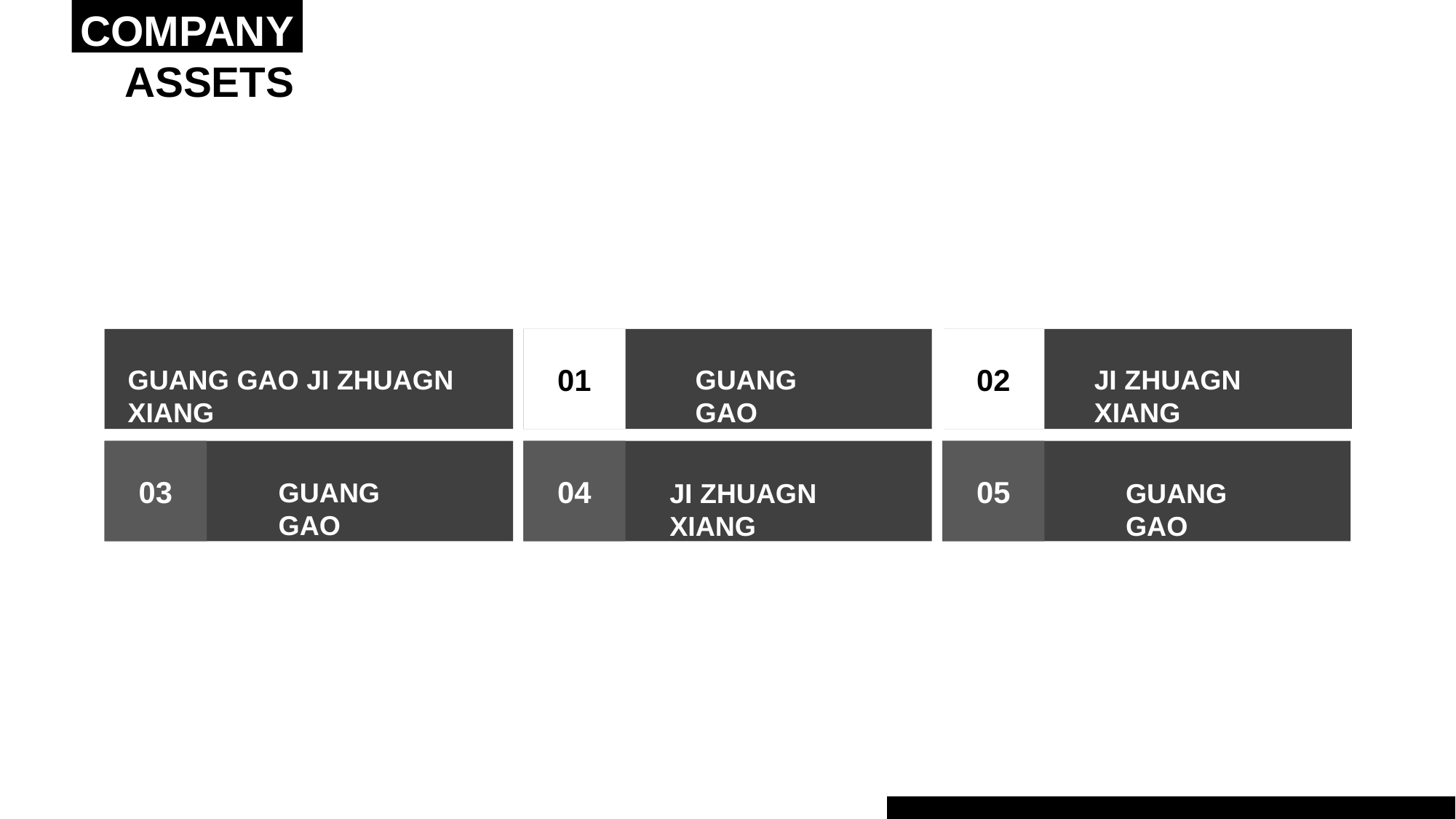

COMPANY
ASSETS

GUANG GAO JI ZHUAGN XIANG

01
GUANG GAO
02

JI ZHUAGN XIANG

03
GUANG GAO

04
JI ZHUAGN XIANG

05
GUANG GAO